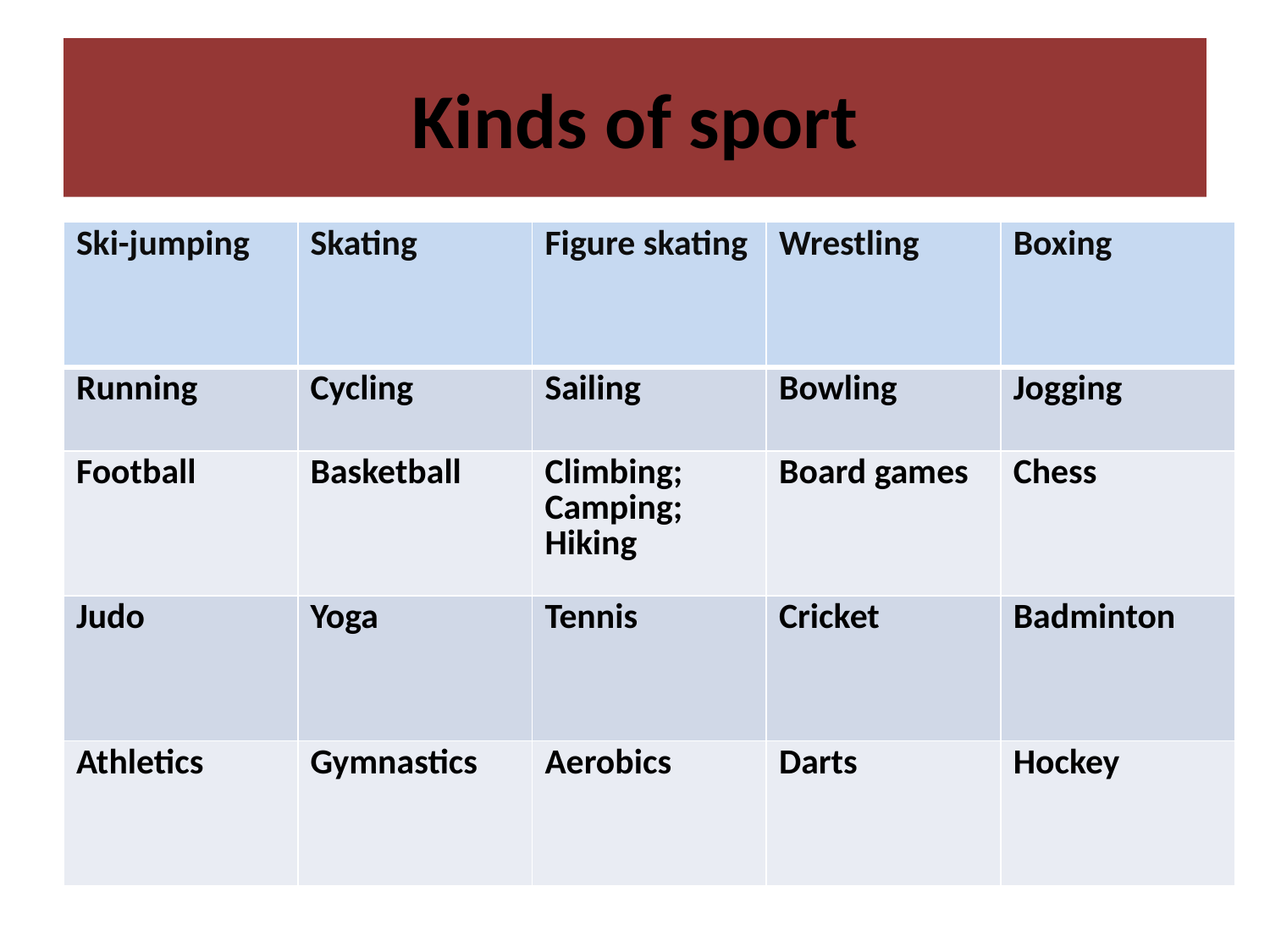

# Kinds of sport
| Ski-jumping | Skating | Figure skating | Wrestling | Boxing |
| --- | --- | --- | --- | --- |
| Running | Cycling | Sailing | Bowling | Jogging |
| Football | Basketball | Climbing; Camping; Hiking | Board games | Chess |
| Judo | Yoga | Tennis | Cricket | Badminton |
| Athletics | Gymnastics | Aerobics | Darts | Hockey |